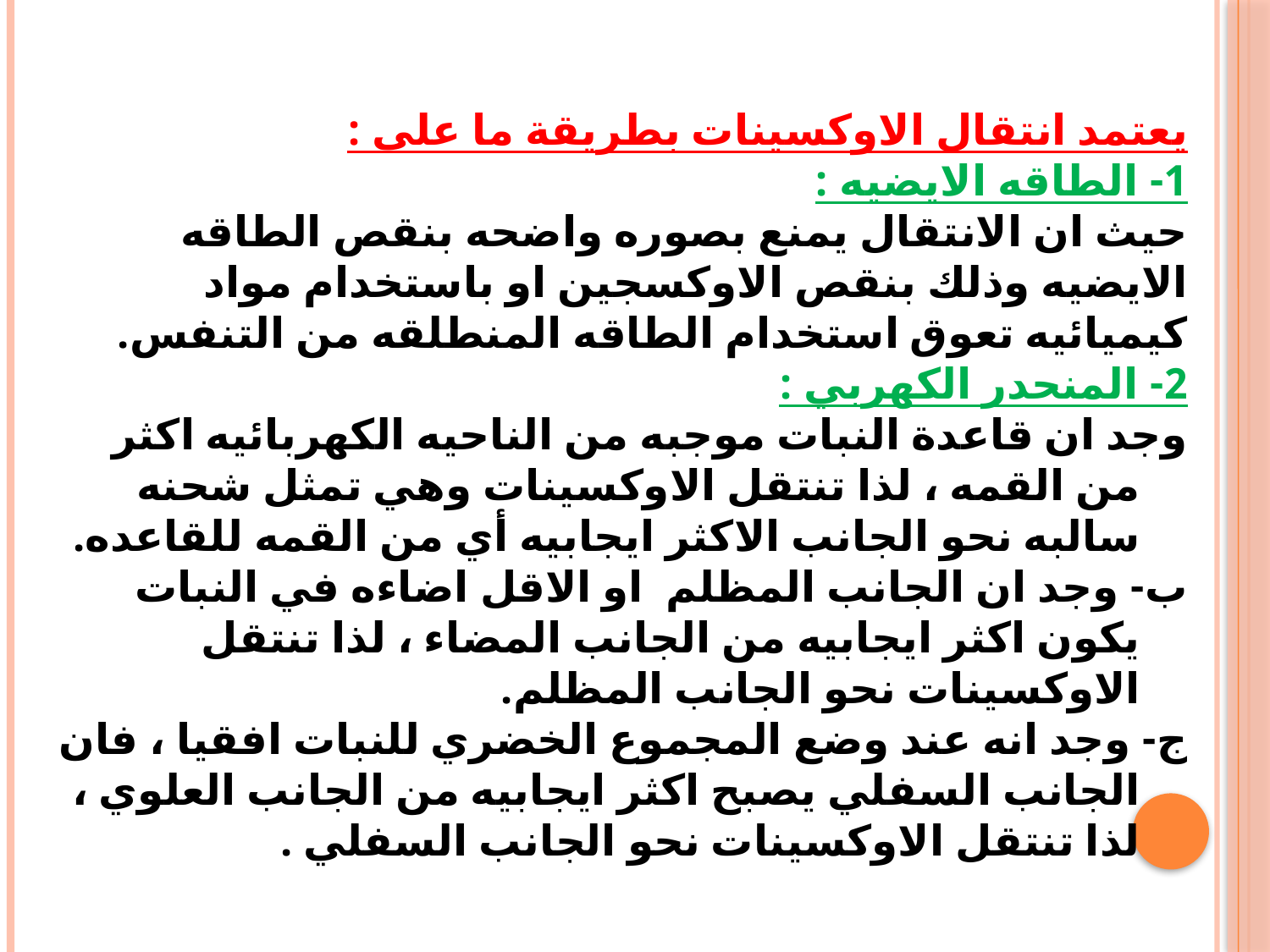

يعتمد انتقال الاوكسينات بطريقة ما على :
1- الطاقه الايضيه :
حيث ان الانتقال يمنع بصوره واضحه بنقص الطاقه الايضيه وذلك بنقص الاوكسجين او باستخدام مواد كيميائيه تعوق استخدام الطاقه المنطلقه من التنفس.
2- المنحدر الكهربي :
وجد ان قاعدة النبات موجبه من الناحيه الكهربائيه اكثر من القمه ، لذا تنتقل الاوكسينات وهي تمثل شحنه سالبه نحو الجانب الاكثر ايجابيه أي من القمه للقاعده.
ب- وجد ان الجانب المظلم  او الاقل اضاءه في النبات يكون اكثر ايجابيه من الجانب المضاء ، لذا تنتقل الاوكسينات نحو الجانب المظلم.
ج- وجد انه عند وضع المجموع الخضري للنبات افقيا ، فان الجانب السفلي يصبح اكثر ايجابيه من الجانب العلوي ، لذا تنتقل الاوكسينات نحو الجانب السفلي .